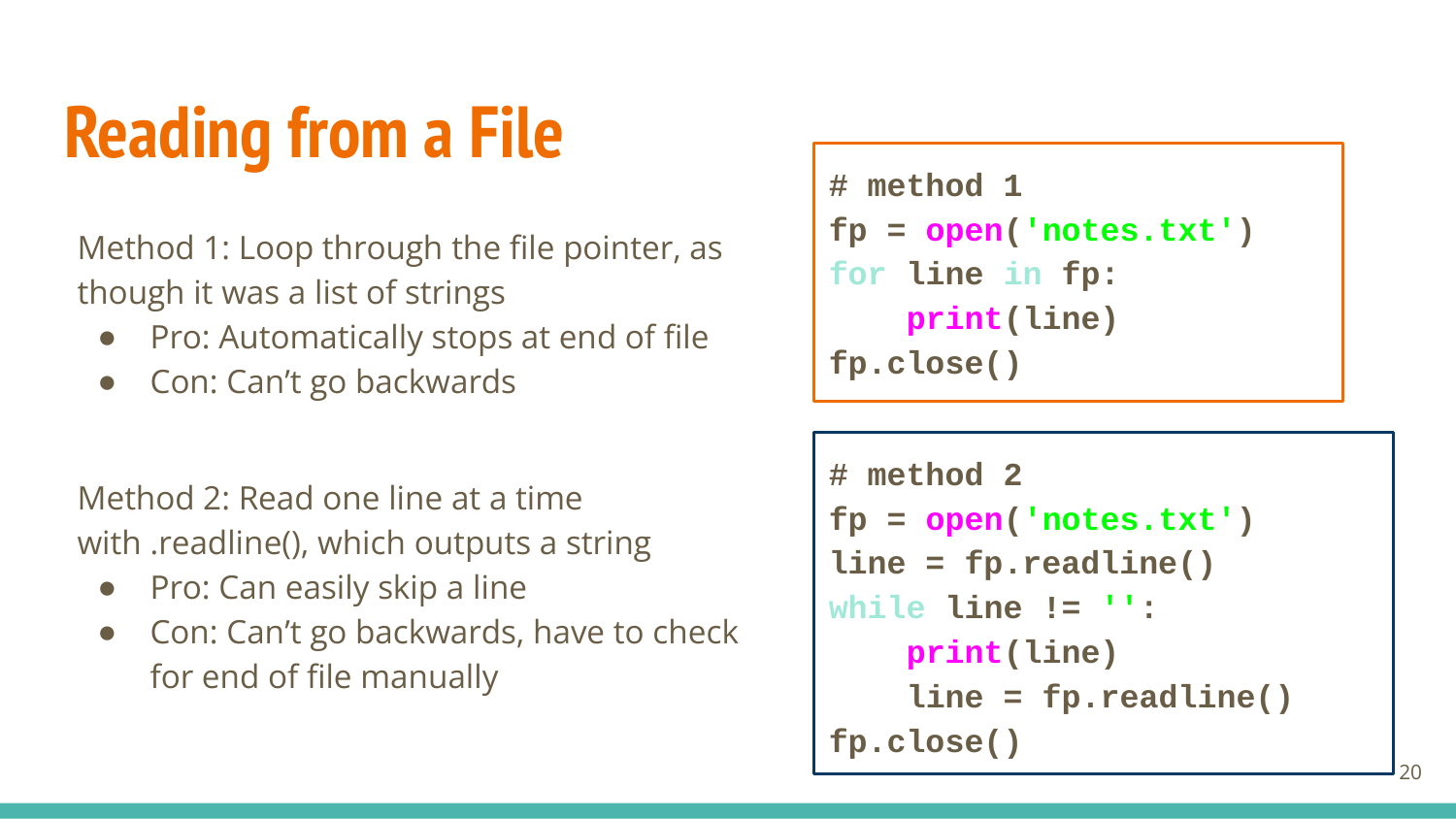

# Reading from a File
# method 1 fp = open('notes.txt')
for line in fp:
    print(line)
fp.close()

Method 1: Loop through the file pointer, as though it was a list of strings
Pro: Automatically stops at end of file
Con: Can’t go backwards

# method 2 fp = open('notes.txt')
line = fp.readline()
while line != '':
    print(line)
    line = fp.readline()
fp.close()

Method 2: Read one line at a time with .readline(), which outputs a string
Pro: Can easily skip a line
Con: Can’t go backwards, have to check for end of file manually
20